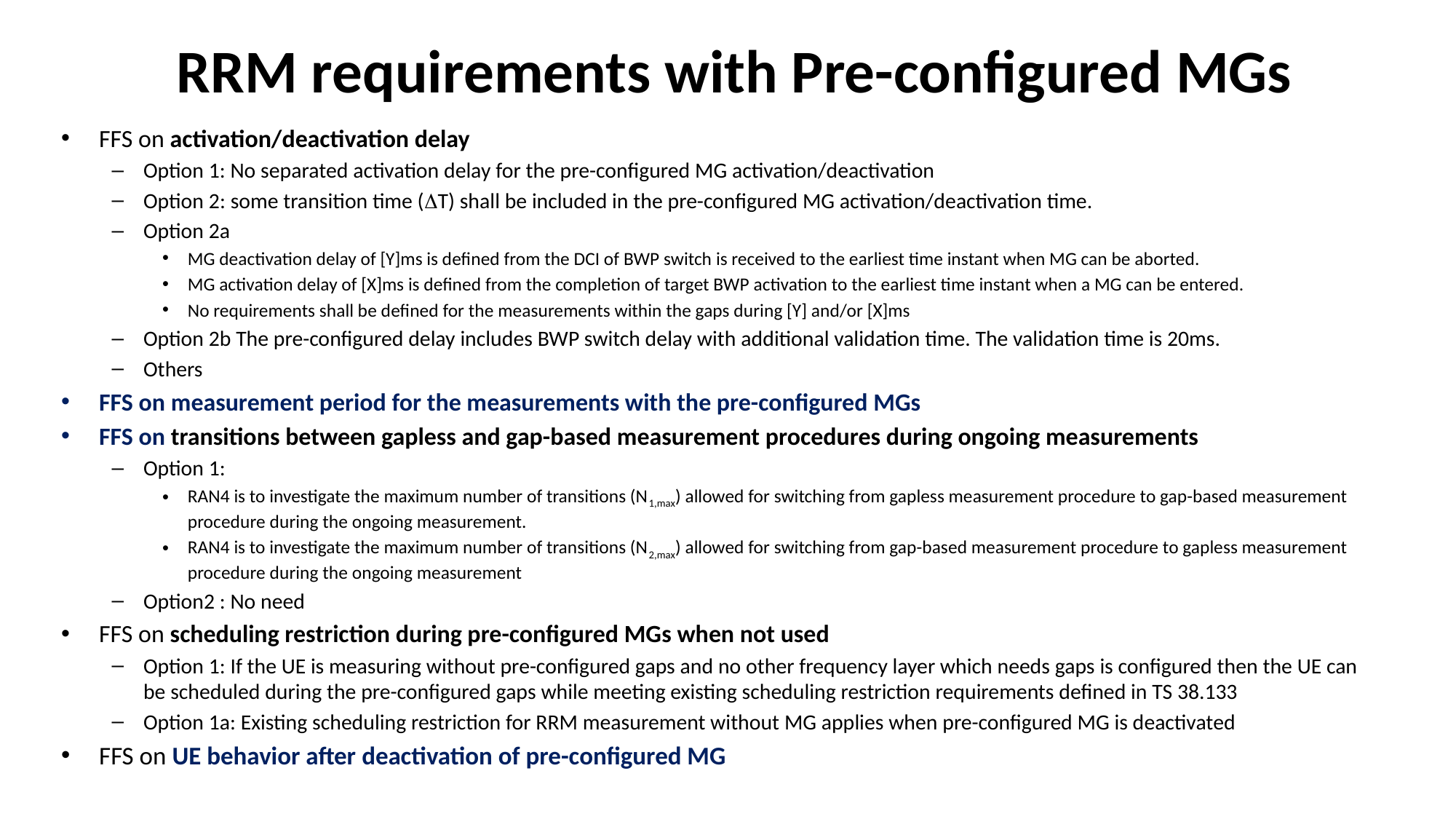

# RRM requirements with Pre-configured MGs
FFS on activation/deactivation delay
Option 1: No separated activation delay for the pre-configured MG activation/deactivation
Option 2: some transition time (ΔT) shall be included in the pre-configured MG activation/deactivation time.
Option 2a
MG deactivation delay of [Y]ms is defined from the DCI of BWP switch is received to the earliest time instant when MG can be aborted.
MG activation delay of [X]ms is defined from the completion of target BWP activation to the earliest time instant when a MG can be entered.
No requirements shall be defined for the measurements within the gaps during [Y] and/or [X]ms
Option 2b The pre-configured delay includes BWP switch delay with additional validation time. The validation time is 20ms.
Others
FFS on measurement period for the measurements with the pre-configured MGs
FFS on transitions between gapless and gap-based measurement procedures during ongoing measurements
Option 1:
RAN4 is to investigate the maximum number of transitions (N1,max) allowed for switching from gapless measurement procedure to gap-based measurement procedure during the ongoing measurement.
RAN4 is to investigate the maximum number of transitions (N2,max) allowed for switching from gap-based measurement procedure to gapless measurement procedure during the ongoing measurement
Option2 : No need
FFS on scheduling restriction during pre-configured MGs when not used
Option 1: If the UE is measuring without pre-configured gaps and no other frequency layer which needs gaps is configured then the UE can be scheduled during the pre-configured gaps while meeting existing scheduling restriction requirements defined in TS 38.133
Option 1a: Existing scheduling restriction for RRM measurement without MG applies when pre-configured MG is deactivated
FFS on UE behavior after deactivation of pre-configured MG